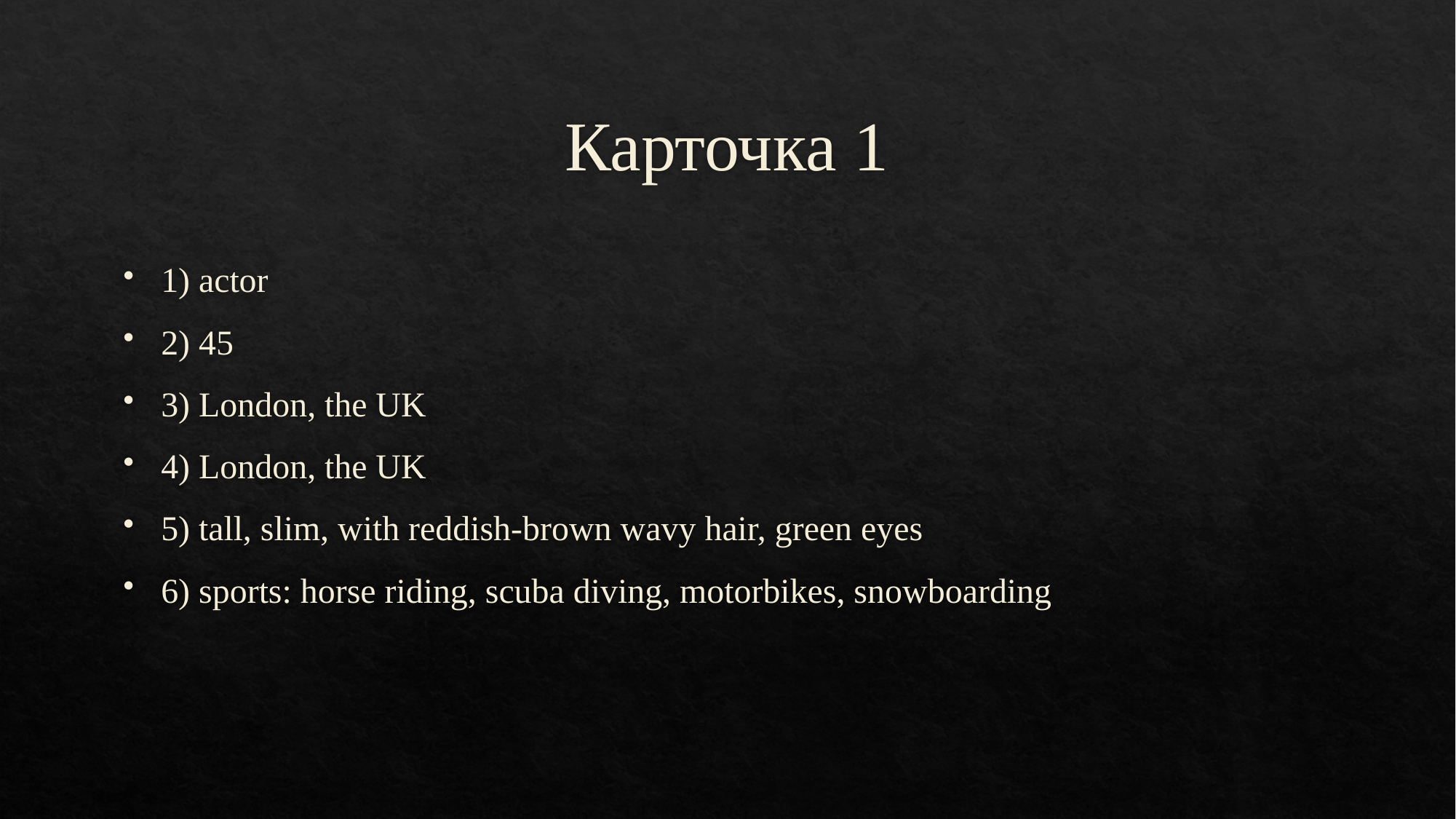

# Карточка 1
1) actor
2) 45
3) London, the UK
4) London, the UK
5) tall, slim, with reddish-brown wavy hair, green eyes
6) sports: horse riding, scuba diving, motorbikes, snowboarding